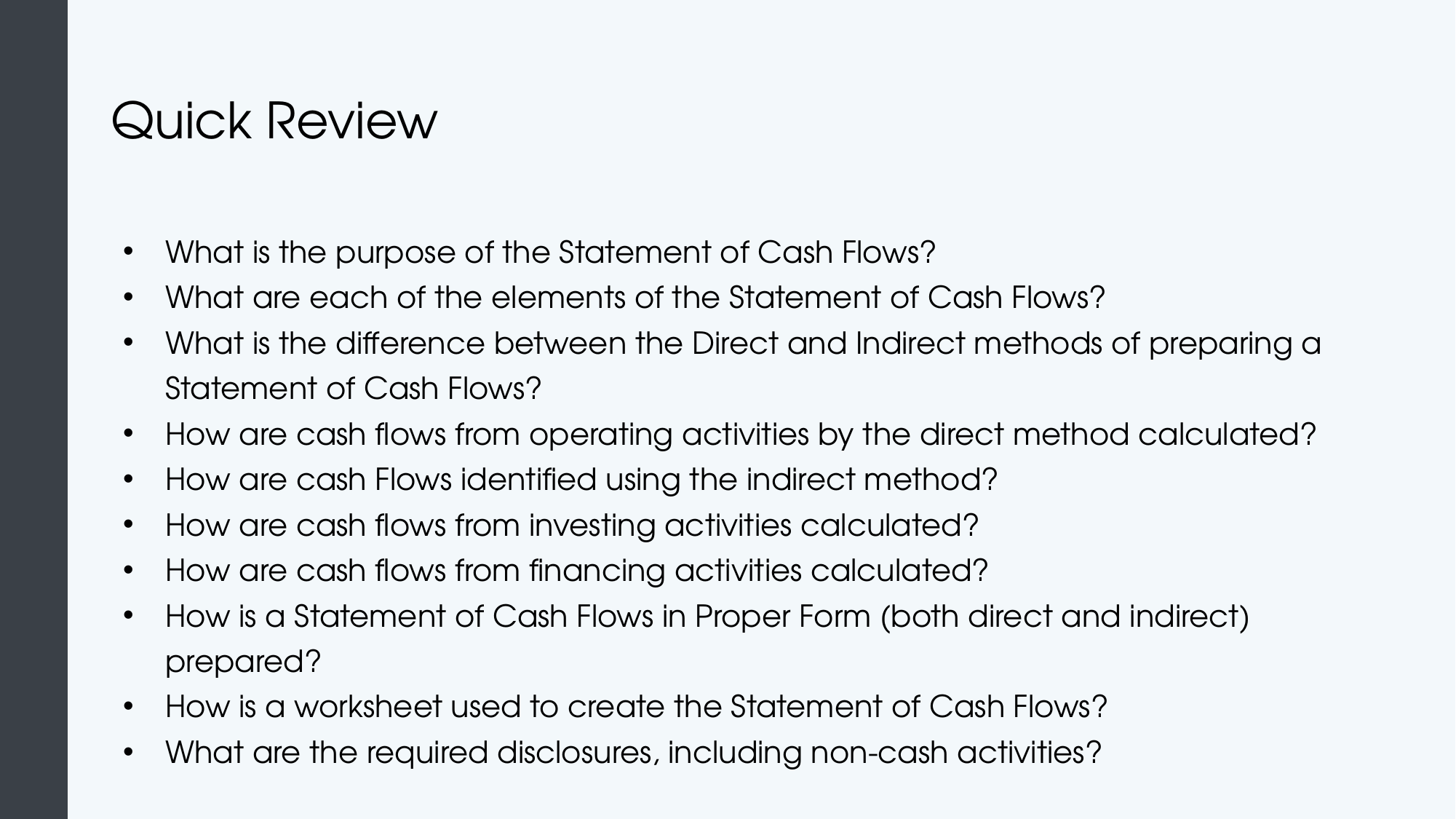

# Quick Review
What is the purpose of the Statement of Cash Flows?
What are each of the elements of the Statement of Cash Flows?
What is the difference between the Direct and Indirect methods of preparing a Statement of Cash Flows?
How are cash flows from operating activities by the direct method calculated?
How are cash Flows identified using the indirect method?
How are cash flows from investing activities calculated?
How are cash flows from financing activities calculated?
How is a Statement of Cash Flows in Proper Form (both direct and indirect) prepared?
How is a worksheet used to create the Statement of Cash Flows?
What are the required disclosures, including non-cash activities?